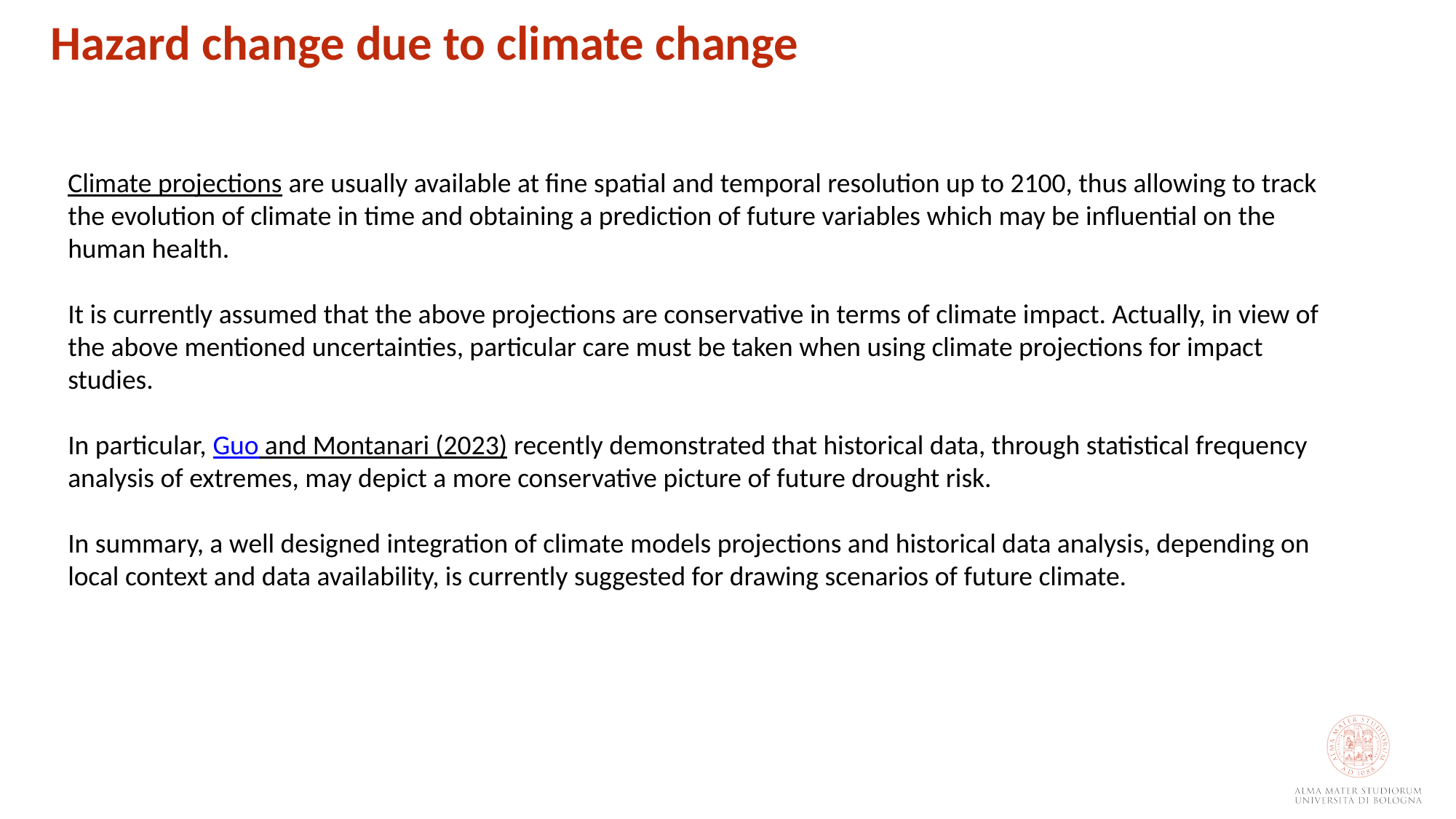

Hazard change due to climate change
Climate projections are usually available at fine spatial and temporal resolution up to 2100, thus allowing to track the evolution of climate in time and obtaining a prediction of future variables which may be influential on the human health.

It is currently assumed that the above projections are conservative in terms of climate impact. Actually, in view of the above mentioned uncertainties, particular care must be taken when using climate projections for impact studies.

In particular, Guo and Montanari (2023) recently demonstrated that historical data, through statistical frequency analysis of extremes, may depict a more conservative picture of future drought risk.

In summary, a well designed integration of climate models projections and historical data analysis, depending on local context and data availability, is currently suggested for drawing scenarios of future climate.